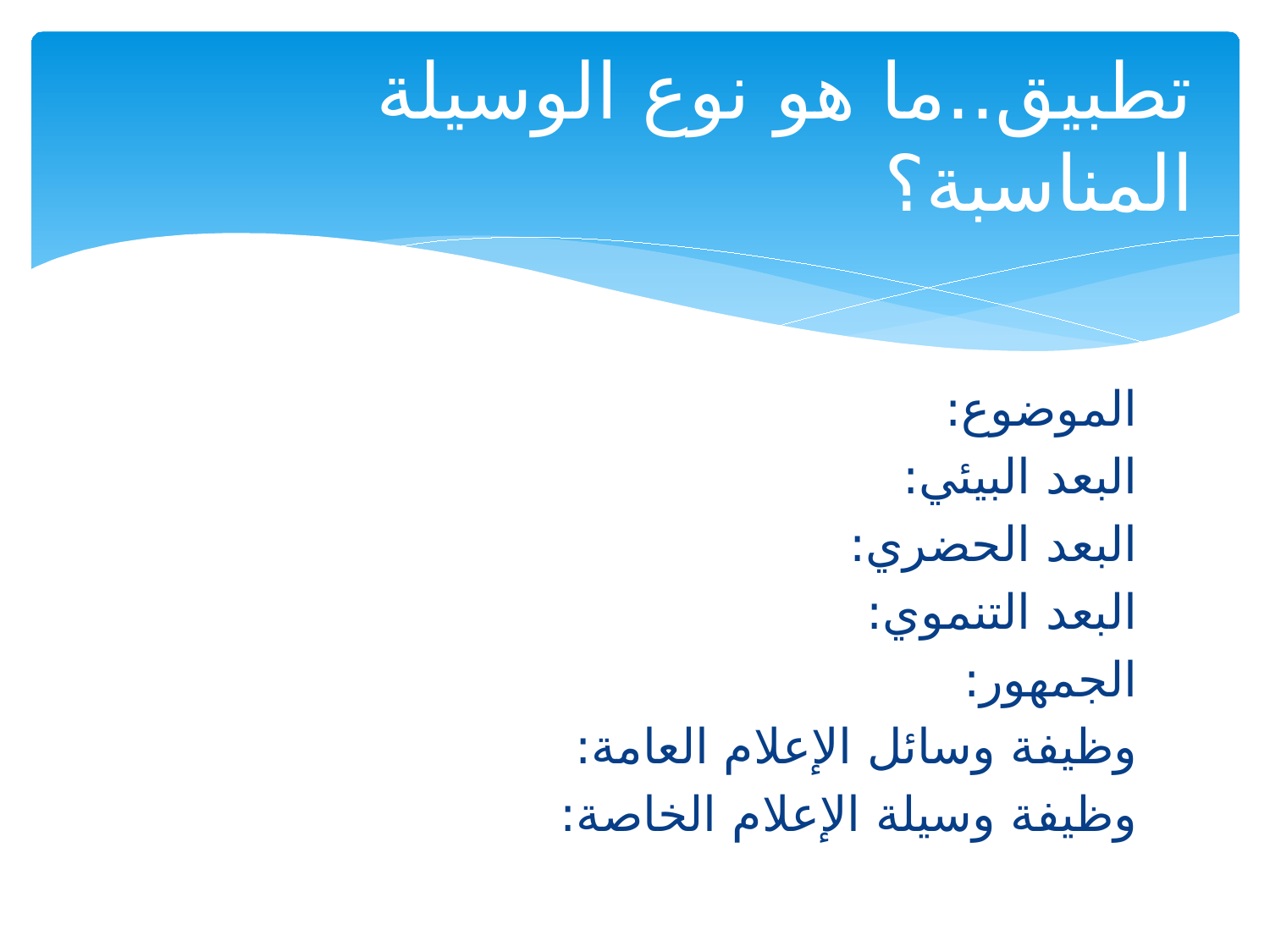

# تطبيق..ما هو نوع الوسيلة المناسبة؟
الموضوع:
البعد البيئي:
البعد الحضري:
البعد التنموي:
الجمهور:
وظيفة وسائل الإعلام العامة:
وظيفة وسيلة الإعلام الخاصة: